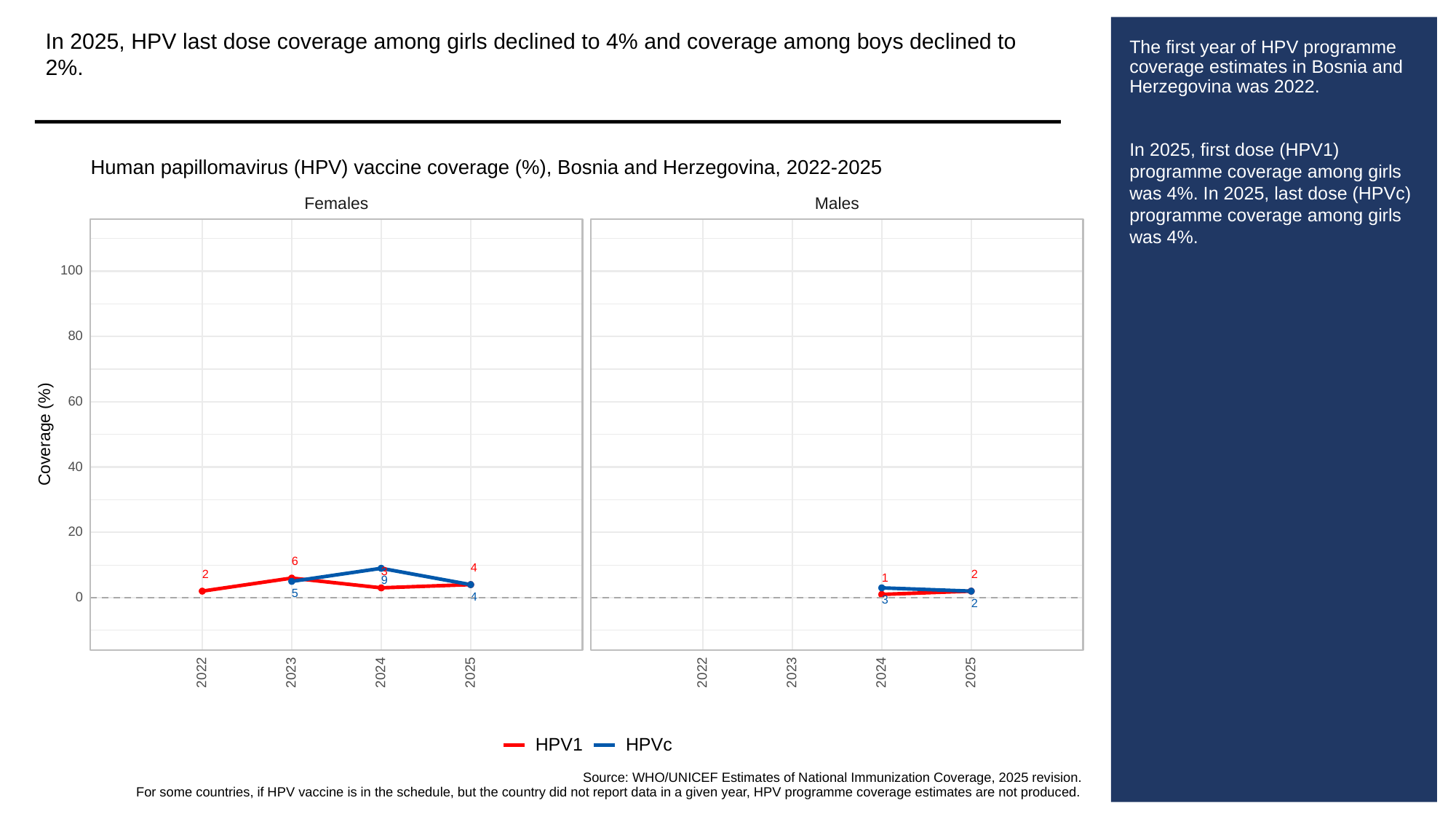

In 2025, HPV last dose coverage among girls declined to 4% and coverage among boys declined to 2%.
# The first year of HPV programme coverage estimates in Bosnia and Herzegovina was 2022.

In 2025, first dose (HPV1) programme coverage among girls was 4%. In 2025, last dose (HPVc) programme coverage among girls was 4%.

Human papillomavirus (HPV) vaccine coverage (%), Bosnia and Herzegovina, 2022-2025
Females
Males

100

80

60

Coverage (%)

40

20

6
4

3

2
2
1

9

5

0
4
3

2

2023
2023
2022
2024
2025
2022
2024
2025
HPVc
HPV1

Source: WHO/UNICEF Estimates of National Immunization Coverage, 2025 revision.
For some countries, if HPV vaccine is in the schedule, but the country did not report data in a given year, HPV programme coverage estimates are not produced.